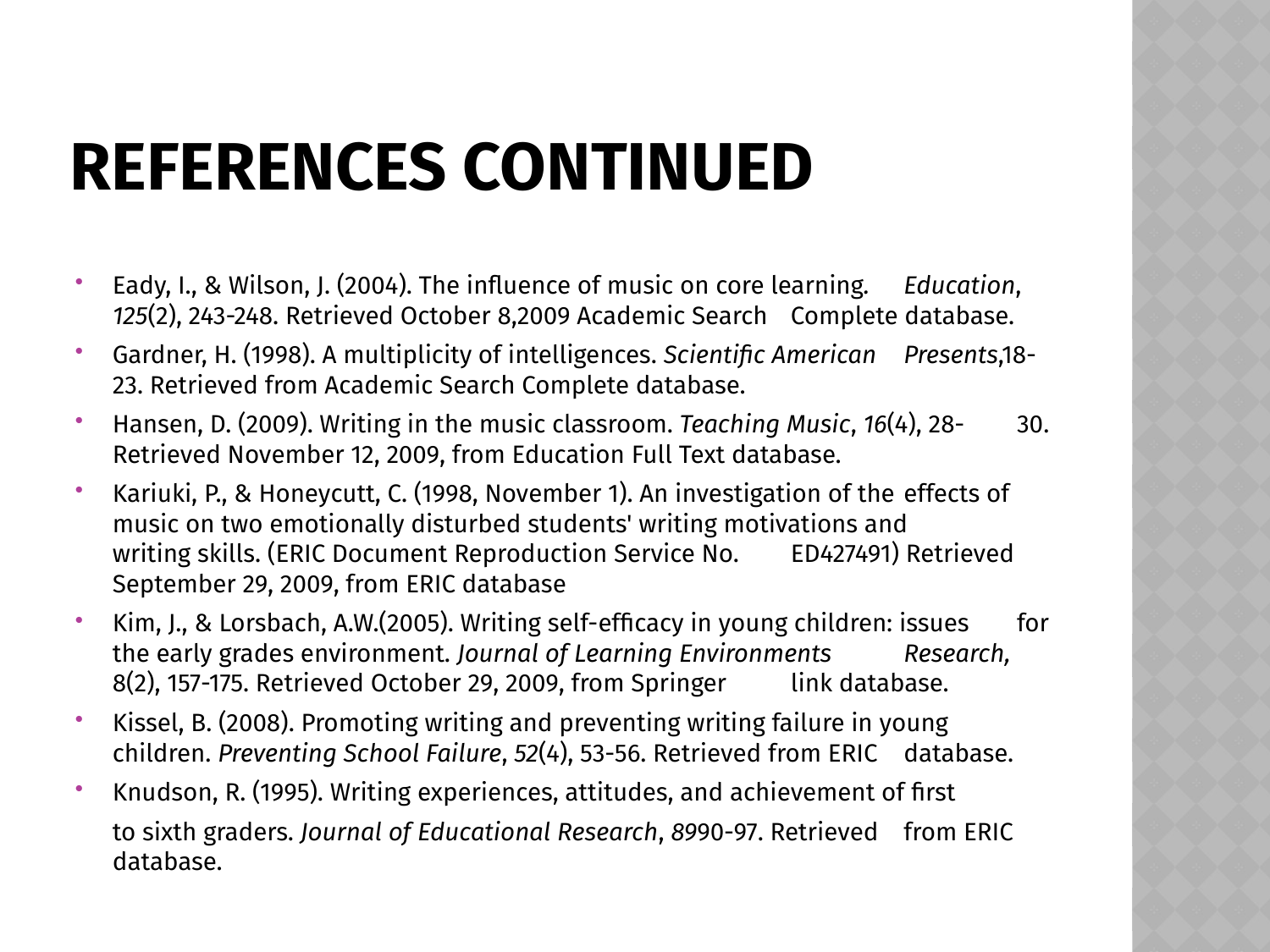

# References continued

Eady, I., & Wilson, J. (2004). The influence of music on core learning. 	Education, 125(2), 243-248. Retrieved October 8,2009 Academic Search 	Complete database.
Gardner, H. (1998). A multiplicity of intelligences. Scientific American 	Presents,18-23. Retrieved from Academic Search Complete database.
Hansen, D. (2009). Writing in the music classroom. Teaching Music, 16(4), 28-	30. Retrieved November 12, 2009, from Education Full Text database.
Kariuki, P., & Honeycutt, C. (1998, November 1). An investigation of the 	effects of music on two emotionally disturbed students' writing motivations and 	writing skills. (ERIC Document Reproduction Service No. 	ED427491) Retrieved September 29, 2009, from ERIC database
Kim, J., & Lorsbach, A.W.(2005). Writing self-efficacy in young children: issues 	for the early grades environment. Journal of Learning Environments 	Research, 8(2), 157-175. Retrieved October 29, 2009, from Springer 	link database.
Kissel, B. (2008). Promoting writing and preventing writing failure in young 	children. Preventing School Failure, 52(4), 53-56. Retrieved from ERIC 	database.
Knudson, R. (1995). Writing experiences, attitudes, and achievement of first
		to sixth graders. Journal of Educational Research, 8990-97. Retrieved 	from ERIC database.